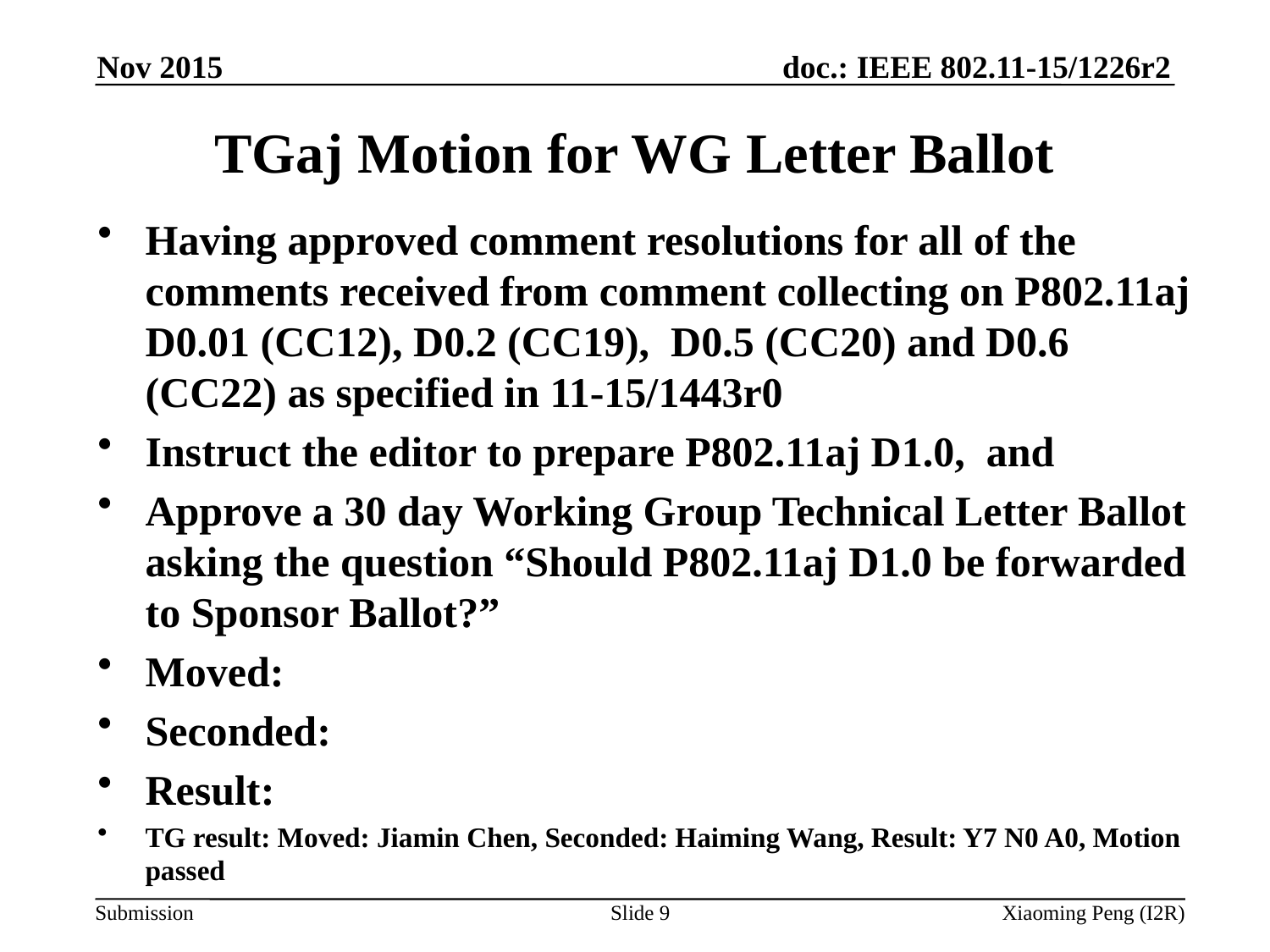

Nov 2015
# TGaj Motion for WG Letter Ballot
Having approved comment resolutions for all of the comments received from comment collecting on P802.11aj D0.01 (CC12), D0.2 (CC19),  D0.5 (CC20) and D0.6 (CC22) as specified in 11-15/1443r0
Instruct the editor to prepare P802.11aj D1.0,  and
Approve a 30 day Working Group Technical Letter Ballot asking the question “Should P802.11aj D1.0 be forwarded to Sponsor Ballot?”
Moved:
Seconded:
Result:
TG result: Moved: Jiamin Chen, Seconded: Haiming Wang, Result: Y7 N0 A0, Motion passed

Slide 9
Xiaoming Peng (I2R)